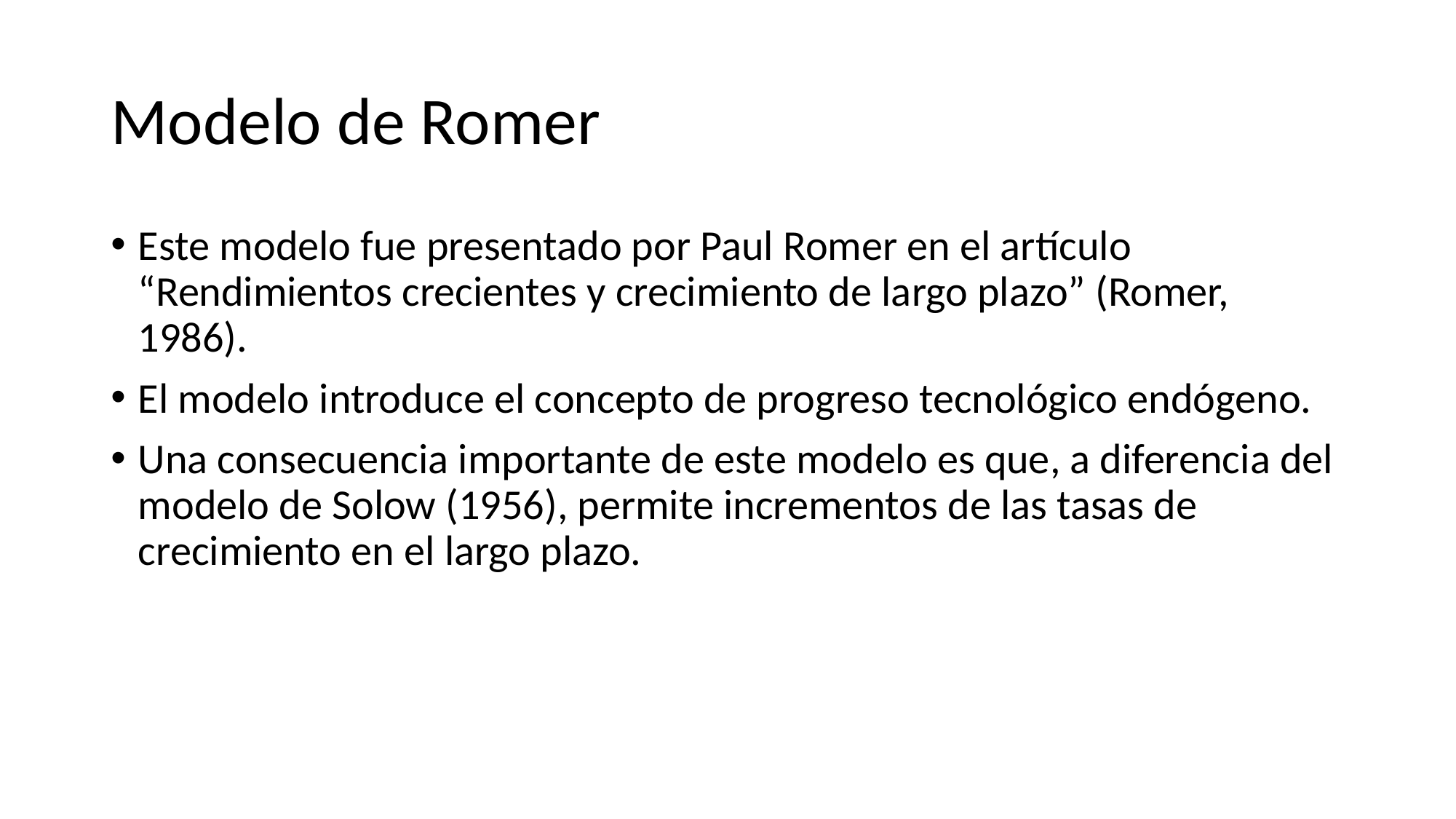

# Modelo de Romer
Este modelo fue presentado por Paul Romer en el artículo “Rendimientos crecientes y crecimiento de largo plazo” (Romer, 1986).
El modelo introduce el concepto de progreso tecnológico endógeno.
Una consecuencia importante de este modelo es que, a diferencia del modelo de Solow (1956), permite incrementos de las tasas de crecimiento en el largo plazo.